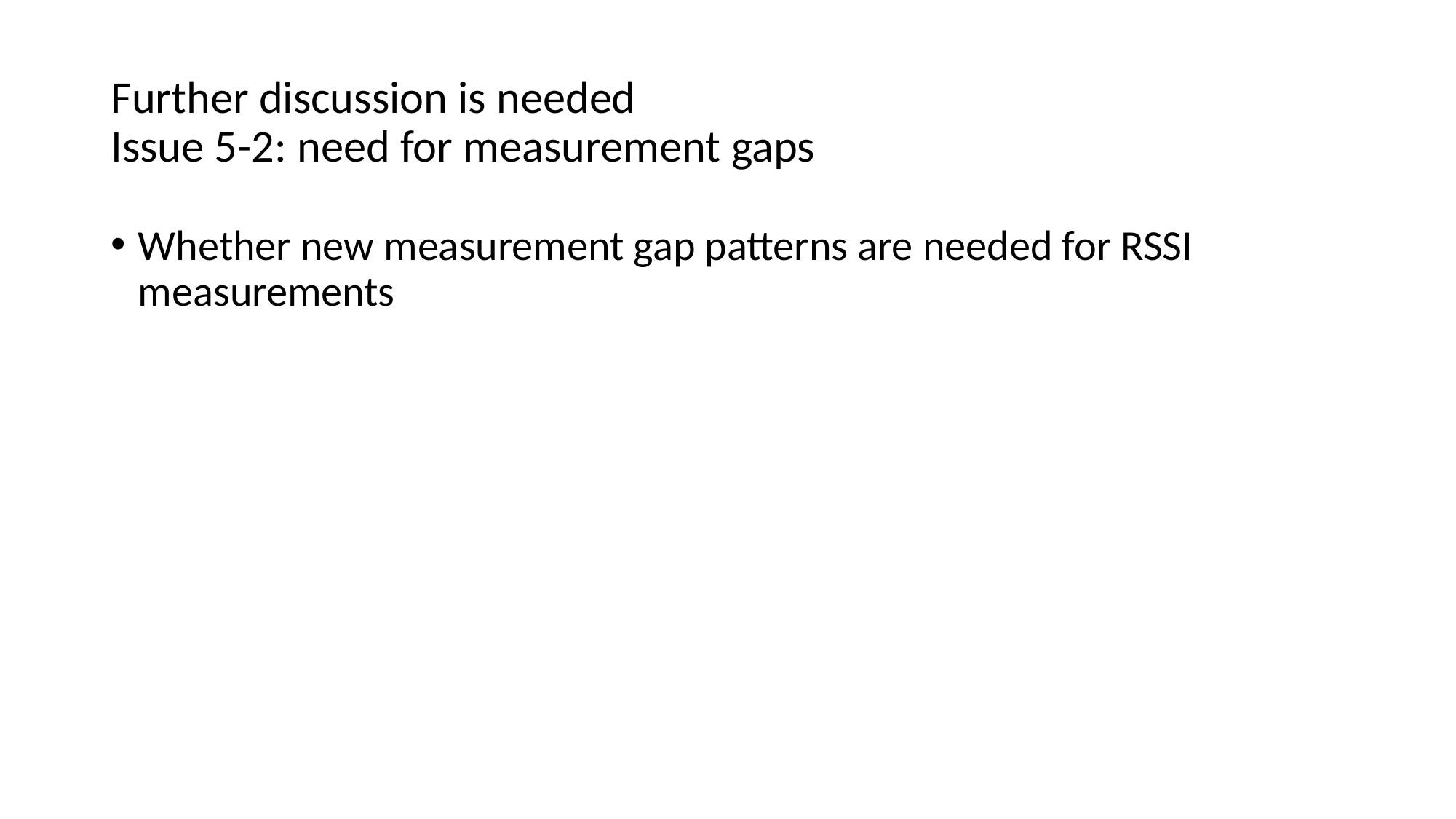

# Further discussion is needed Issue 5-2: need for measurement gaps
Whether new measurement gap patterns are needed for RSSI measurements